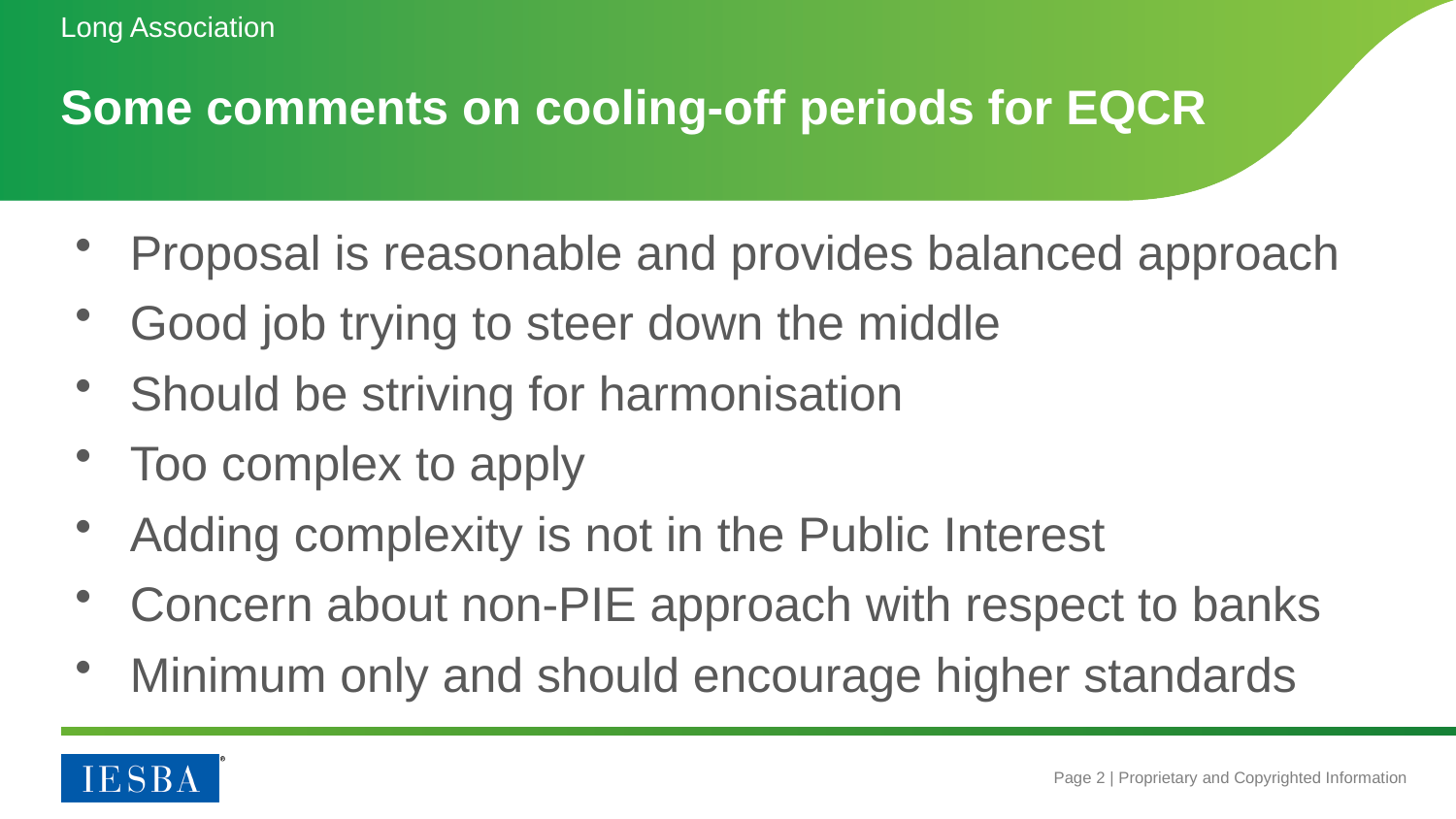

Long Association
# Some comments on cooling-off periods for EQCR
Proposal is reasonable and provides balanced approach
Good job trying to steer down the middle
Should be striving for harmonisation
Too complex to apply
Adding complexity is not in the Public Interest
Concern about non-PIE approach with respect to banks
Minimum only and should encourage higher standards